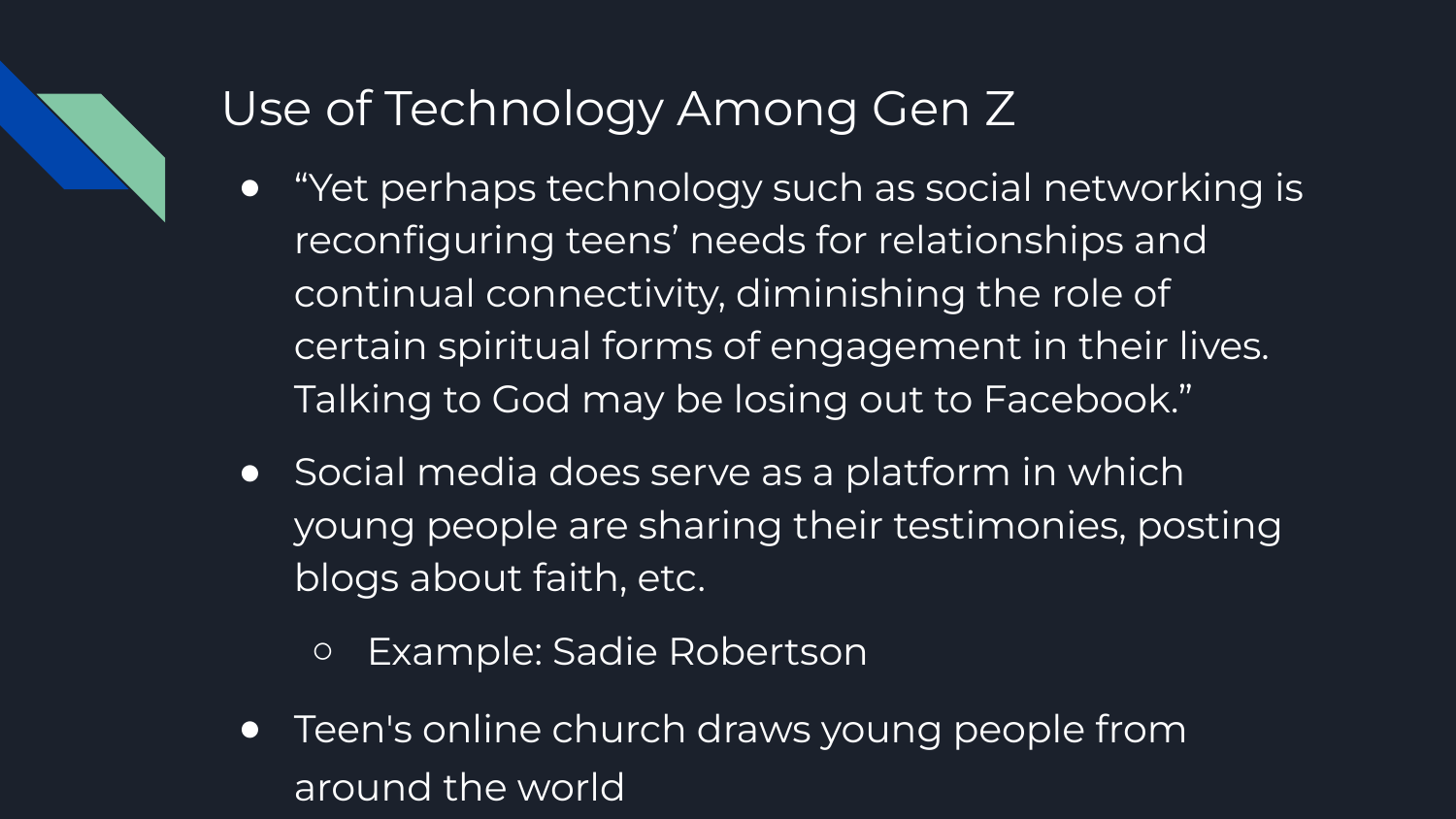

# Use of Technology Among Gen Z
“Yet perhaps technology such as social networking is reconfiguring teens’ needs for relationships and continual connectivity, diminishing the role of certain spiritual forms of engagement in their lives. Talking to God may be losing out to Facebook.”
Social media does serve as a platform in which young people are sharing their testimonies, posting blogs about faith, etc.
Example: Sadie Robertson
Teen's online church draws young people from around the world